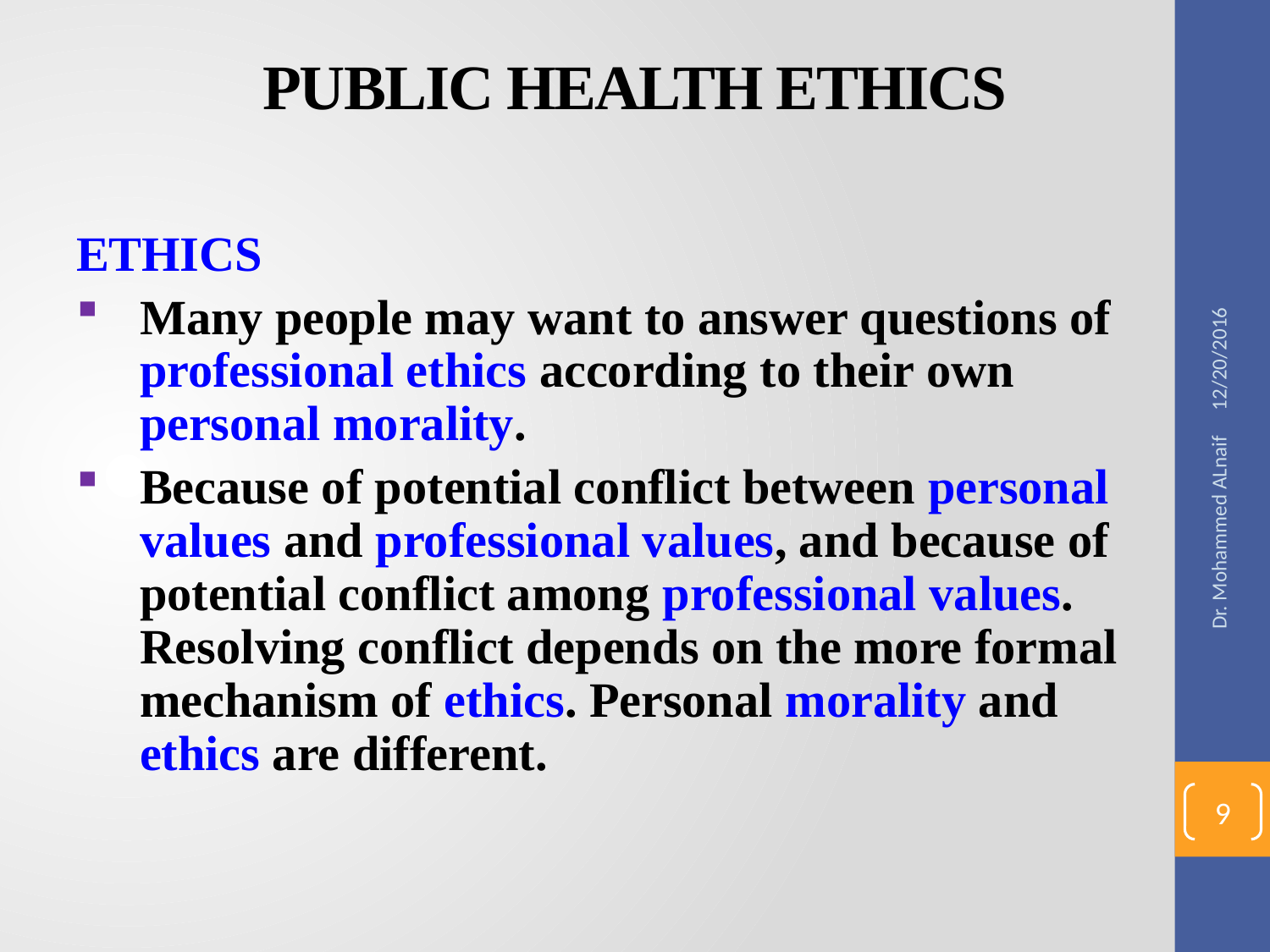

# PUBLIC HEALTH ETHICS
ETHICS
Many people may want to answer questions of professional ethics according to their own personal morality.
Because of potential conflict between personal values and professional values, and because of potential conflict among professional values. Resolving conflict depends on the more formal mechanism of ethics. Personal morality and ethics are different.
12/20/2016
Dr. Mohammed ALnaif
9